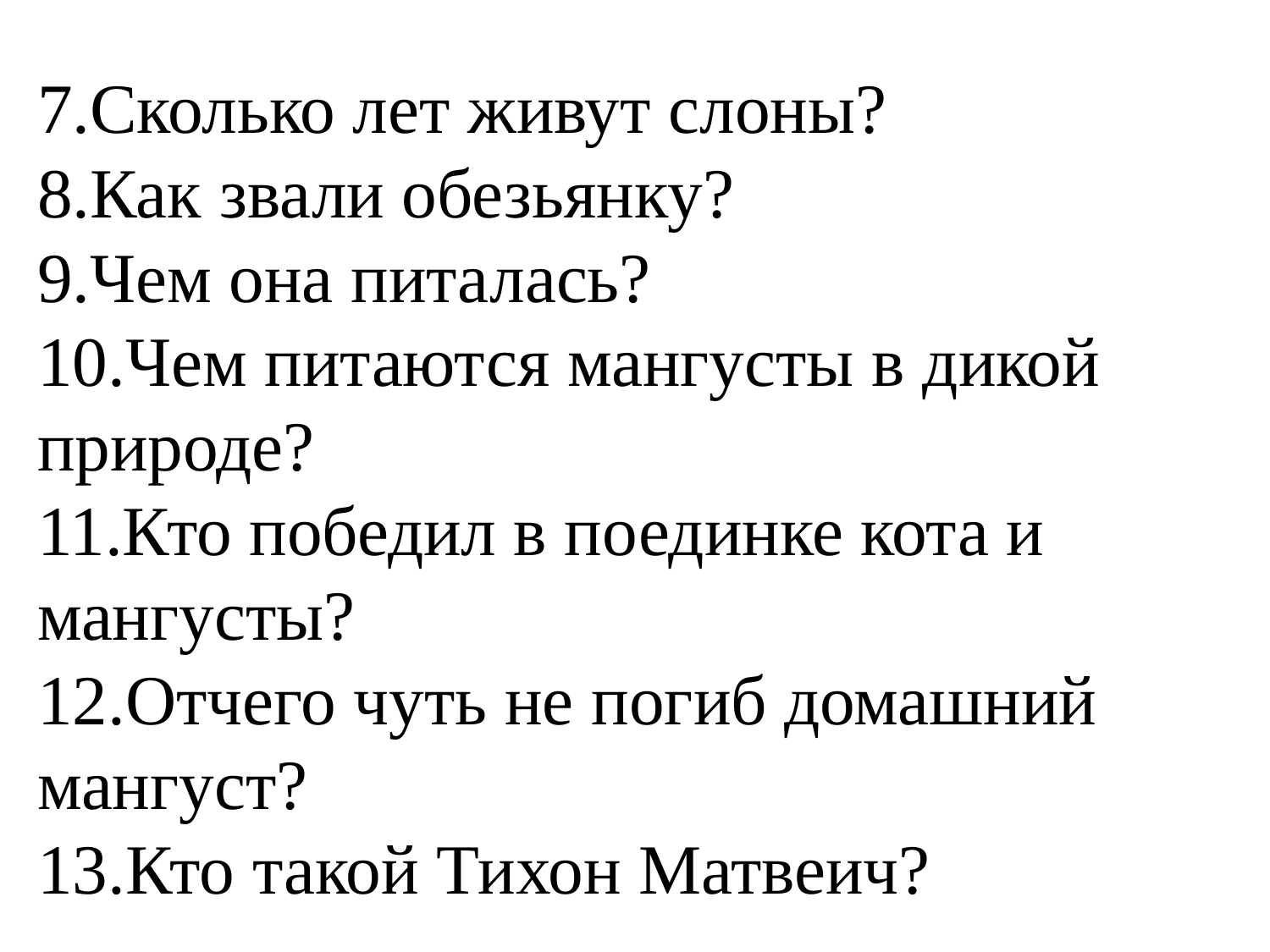

7.Сколько лет живут слоны?
8.Как звали обезьянку?
9.Чем она питалась?
10.Чем питаются мангусты в дикой
природе?
11.Кто победил в поединке кота и
мангусты?
12.Отчего чуть не погиб домашний
мангуст?
13.Кто такой Тихон Матвеич?